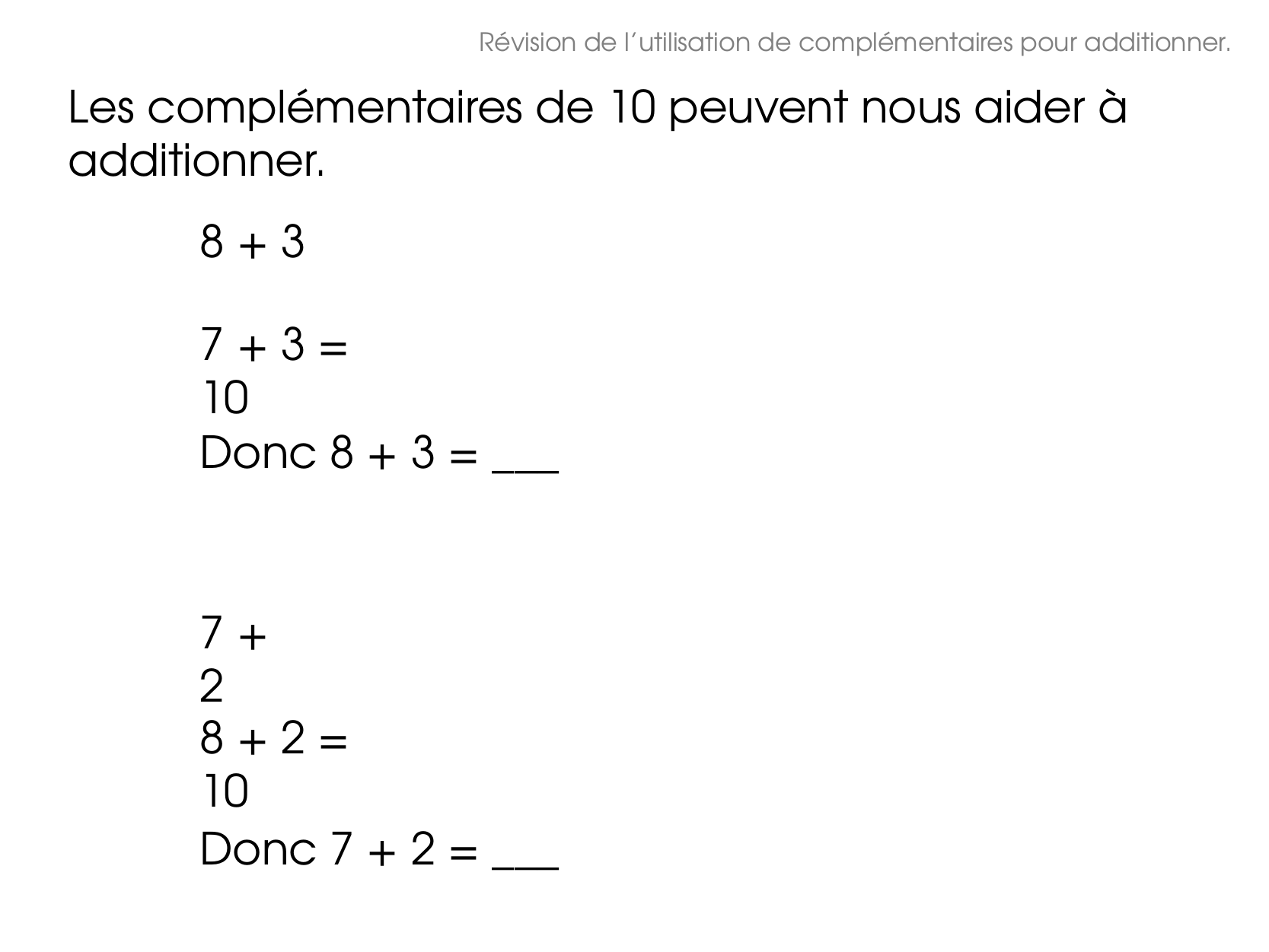

Révision de l’utilisation de complémentaires pour additionner.
Les complémentaires de 10 peuvent nous aider à additionner.
8 + 3
7 + 3 = 10
Donc 8 + 3 = ___
7 + 2
8 + 2 = 10
Donc 7 + 2 = ___